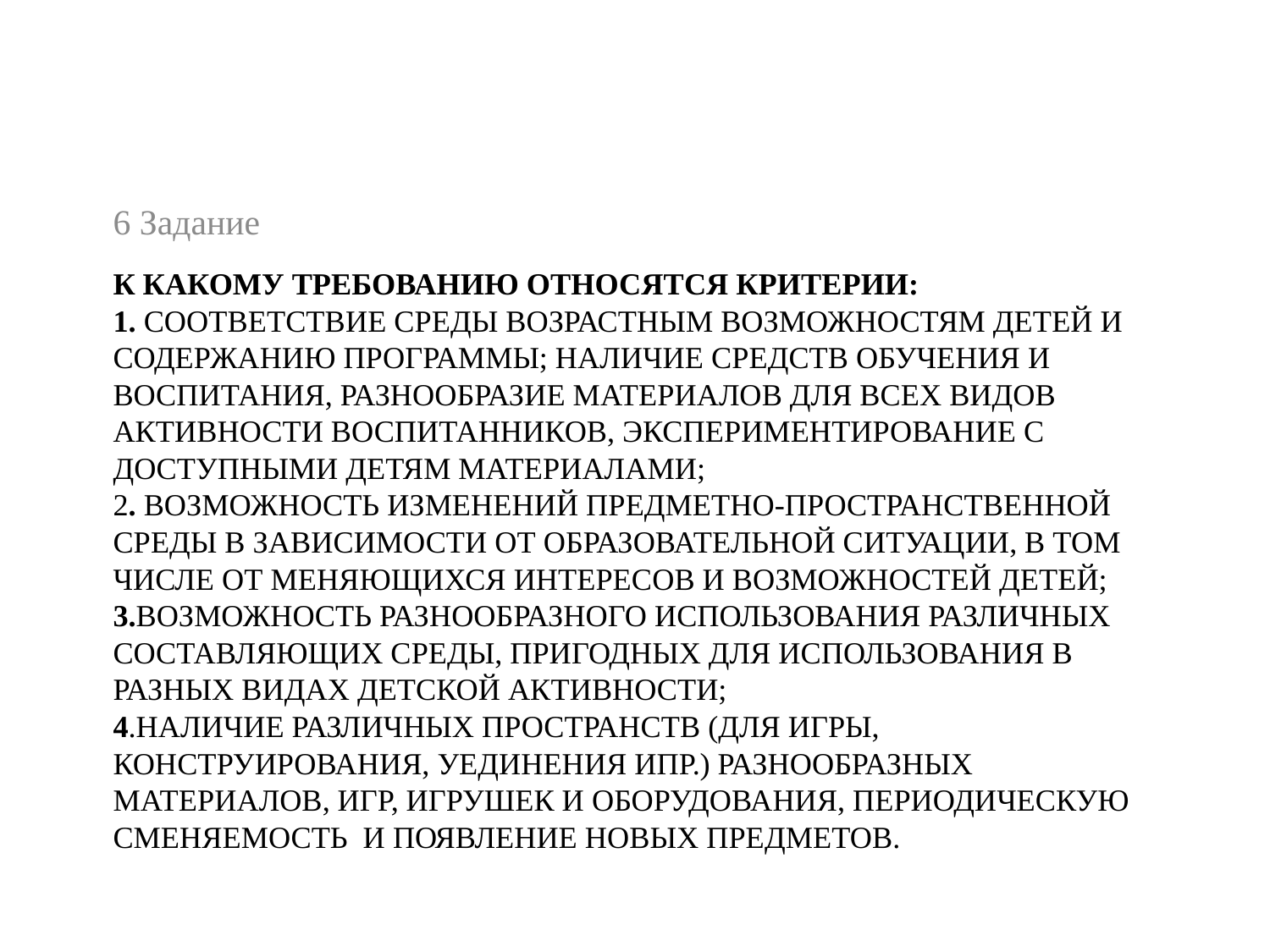

6 Задание
# К какому требованию относятся критерии: 1. соответствие среды возрастным возможностям детей и содержанию Программы; наличие средств обучения и воспитания, разнообразие материалов для всех видов активности воспитанников, экспериментирование с доступными детям материалами; 2. возможность изменений предметно-пространственной среды в зависимости от образовательной ситуации, в том числе от меняющихся интересов и возможностей детей; 3.возможность разнообразного использования различных составляющих среды, пригодных для использования в разных видах детской активности; 4.наличие различных пространств (для игры, конструирования, уединения ипр.) разнообразных материалов, игр, игрушек и оборудования, периодическую сменяемость  и появление новых предметов.